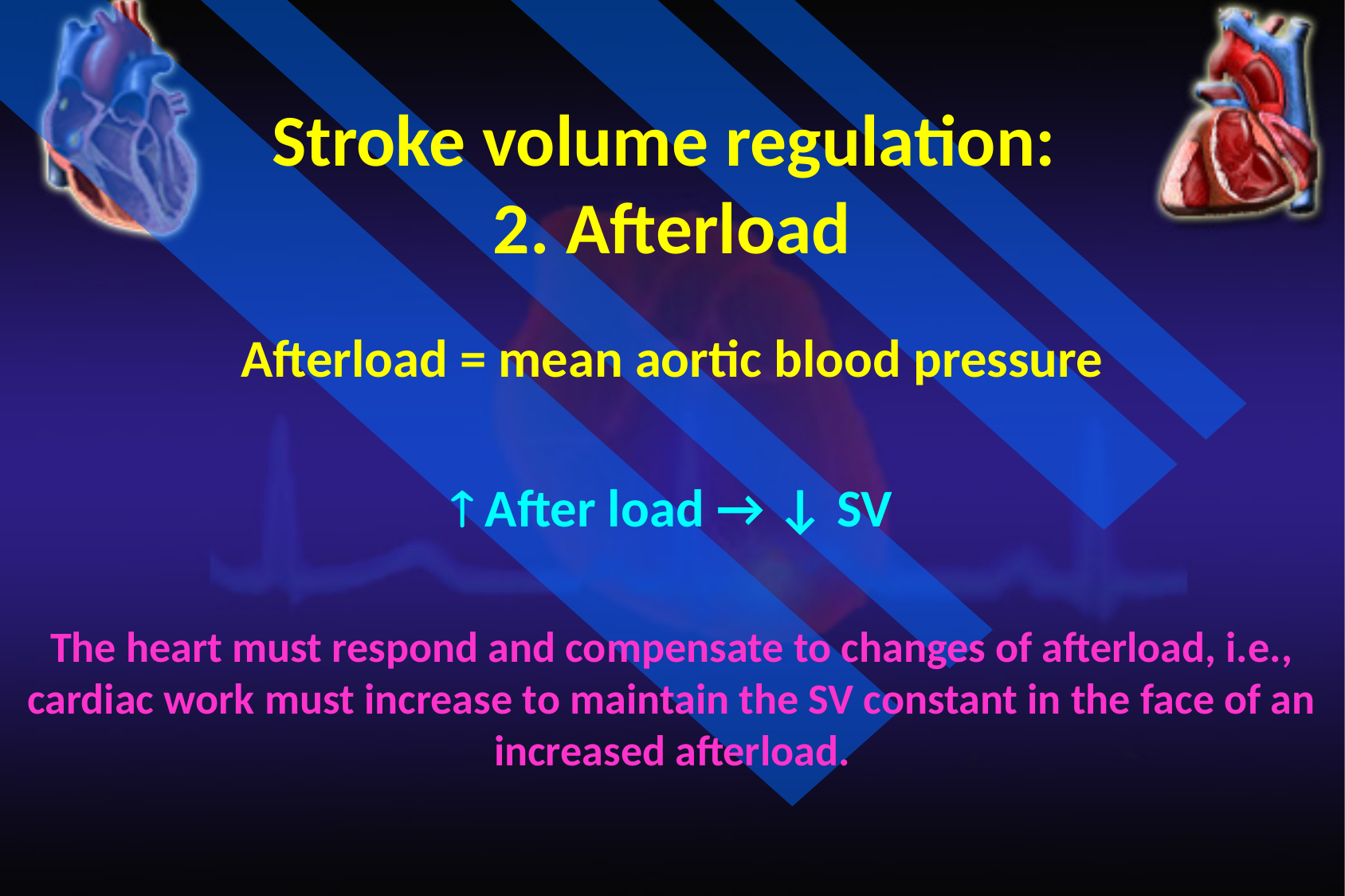

Stroke volume regulation:
2. Afterload
Afterload = mean aortic blood pressure
↑ After load → ↓ SV
The heart must respond and compensate to changes of afterload, i.e., cardiac work must increase to maintain the SV constant in the face of an increased afterload.